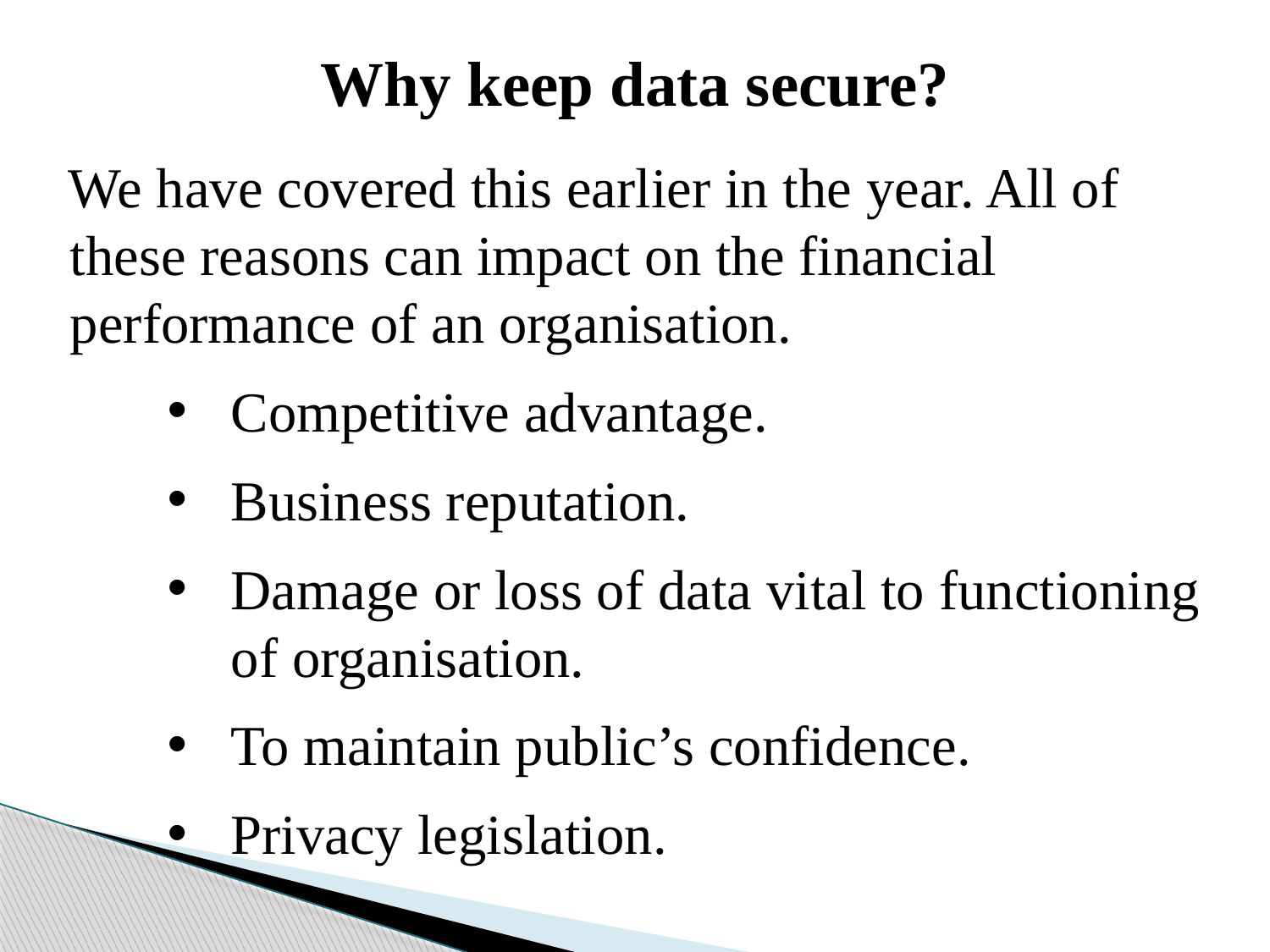

Why keep data secure?
We have covered this earlier in the year. All of these reasons can impact on the financial performance of an organisation.
Competitive advantage.
Business reputation.
Damage or loss of data vital to functioning of organisation.
To maintain public’s confidence.
Privacy legislation.